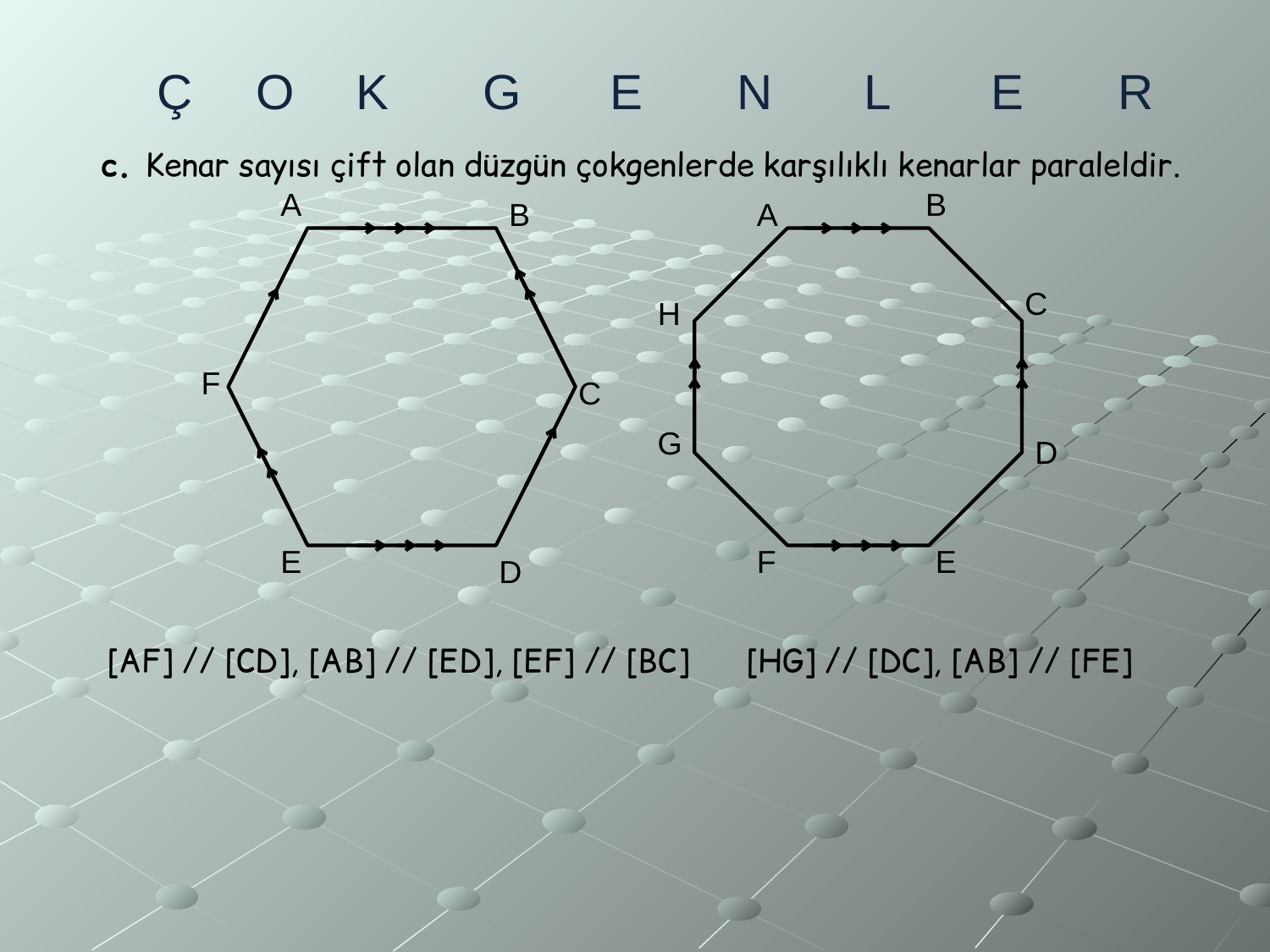

Ç	  O   	K	G	E	N	L	E	R

c. Kenar sayısı çift olan düzgün çokgenlerde karşılıklı kenarlar paraleldir.

A
B
B
A

C
H
F
C
G
D
E
F
E
D
[AF] // [CD], [AB] // [ED], [EF] // [BC]      [HG] // [DC], [AB] // [FE]